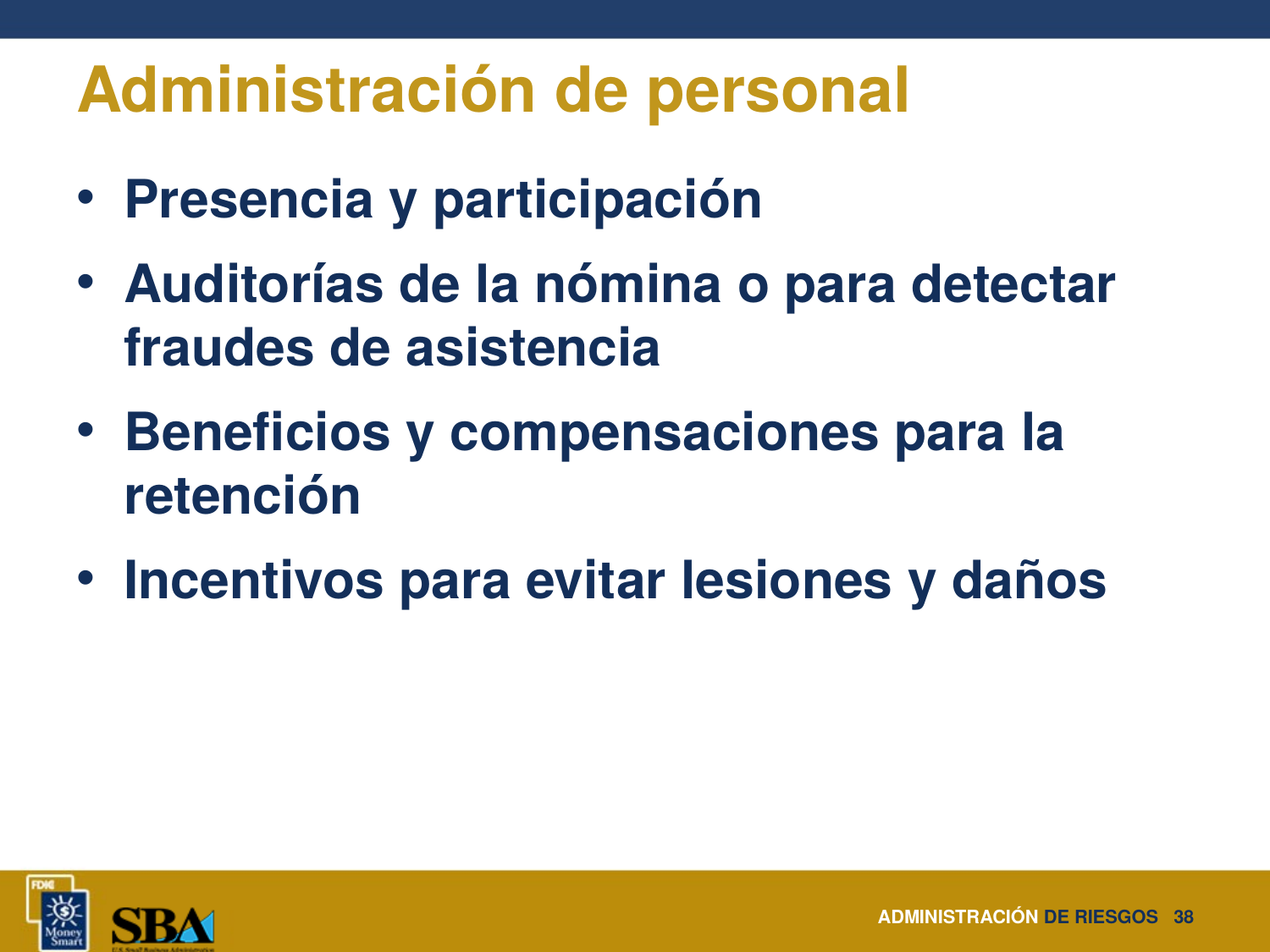

# Administración de personal
Presencia y participación
Auditorías de la nómina o para detectar fraudes de asistencia
Beneficios y compensaciones para la retención
Incentivos para evitar lesiones y daños